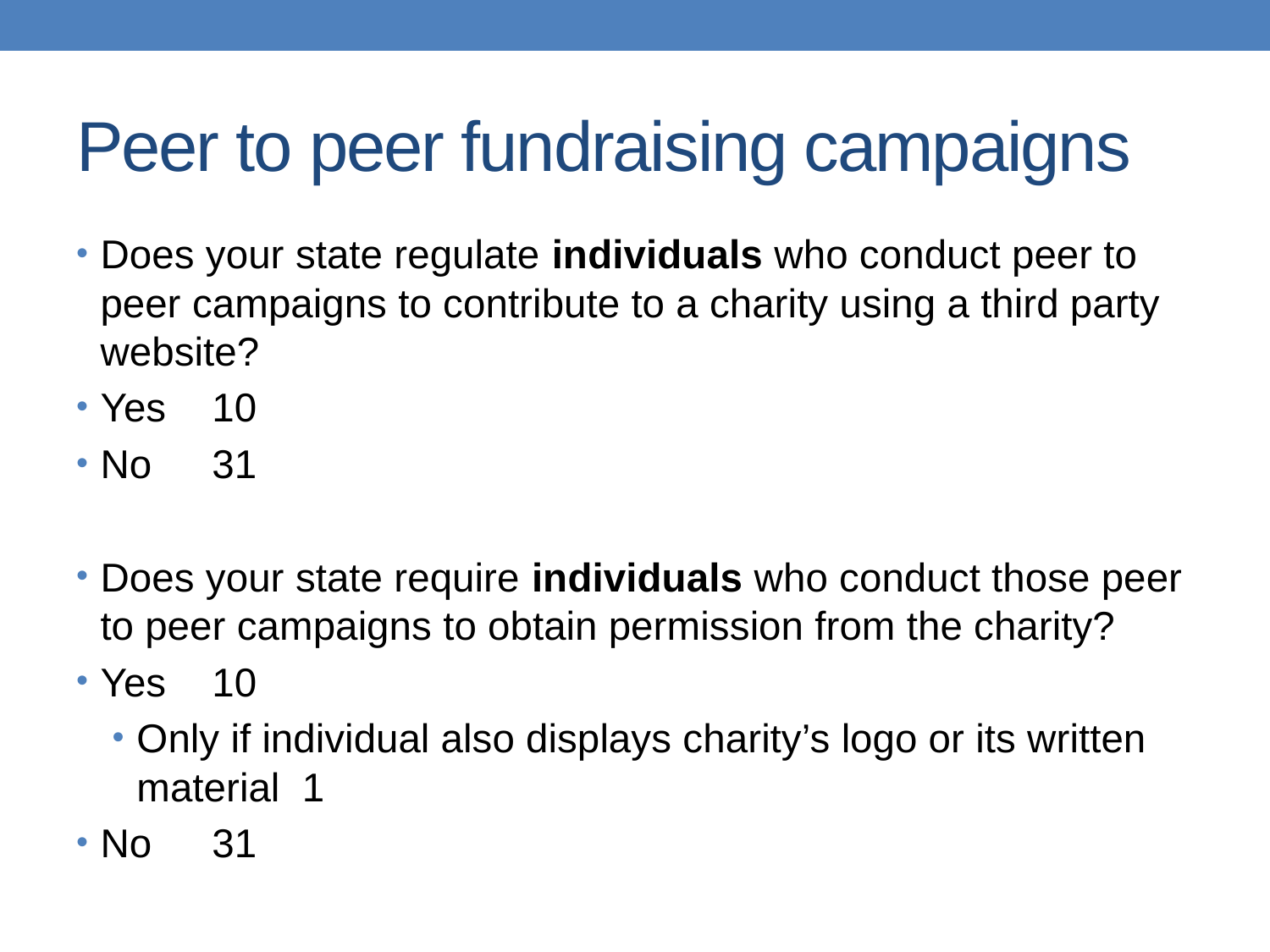

# Peer to peer fundraising campaigns
Does your state regulate individuals who conduct peer to peer campaigns to contribute to a charity using a third party website?
Yes	10
No	31

Does your state require individuals who conduct those peer to peer campaigns to obtain permission from the charity?
Yes 	10
Only if individual also displays charity’s logo or its written material  1
No	31